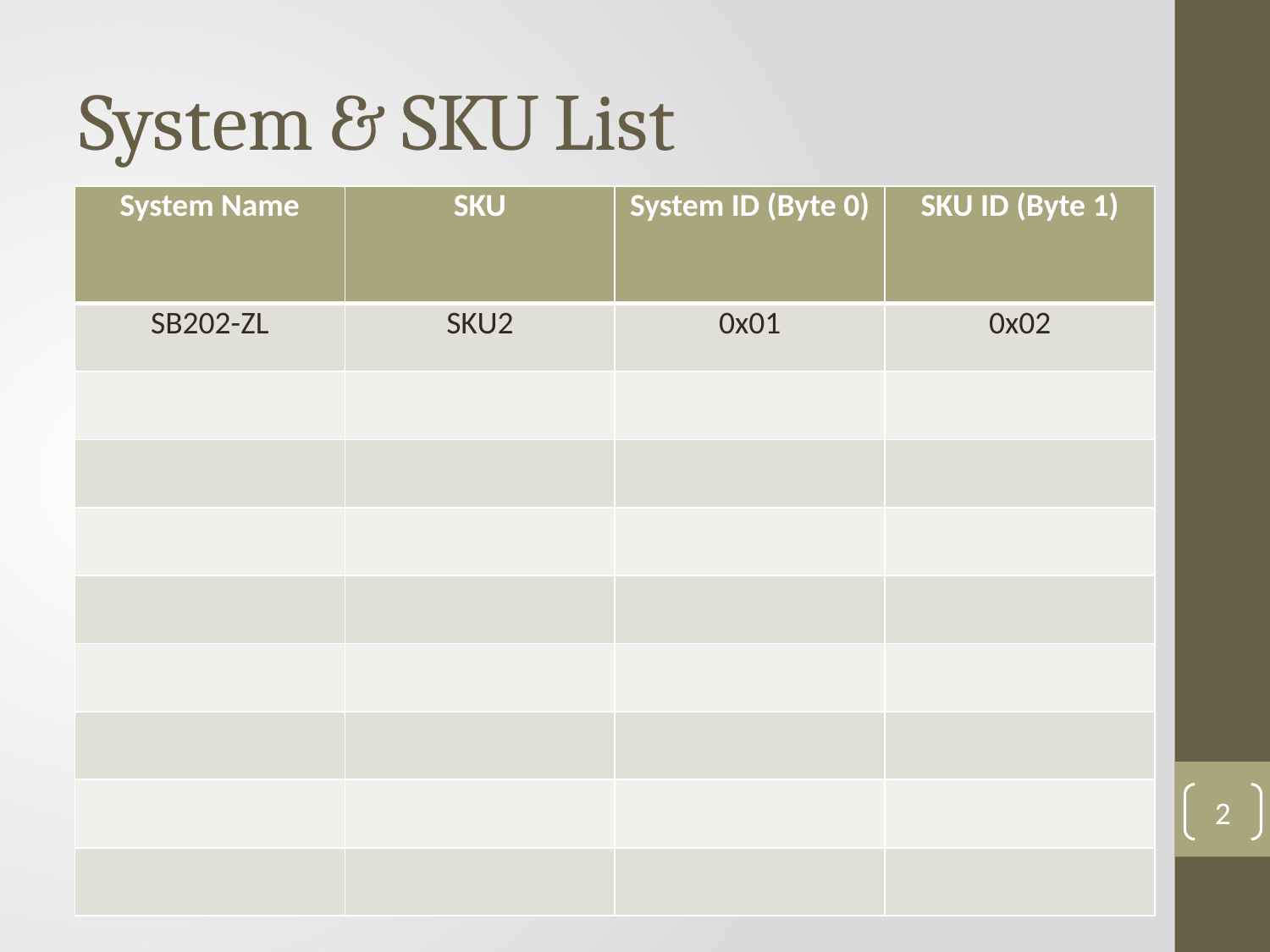

# System & SKU List
| System Name | SKU | System ID (Byte 0) | SKU ID (Byte 1) |
| --- | --- | --- | --- |
| SB202-ZL | SKU2 | 0x01 | 0x02 |
|  |  |  |  |
|  |  |  |  |
|  |  |  |  |
|  |  |  |  |
|  |  |  |  |
|  |  |  |  |
|  |  |  |  |
|  |  |  |  |
2